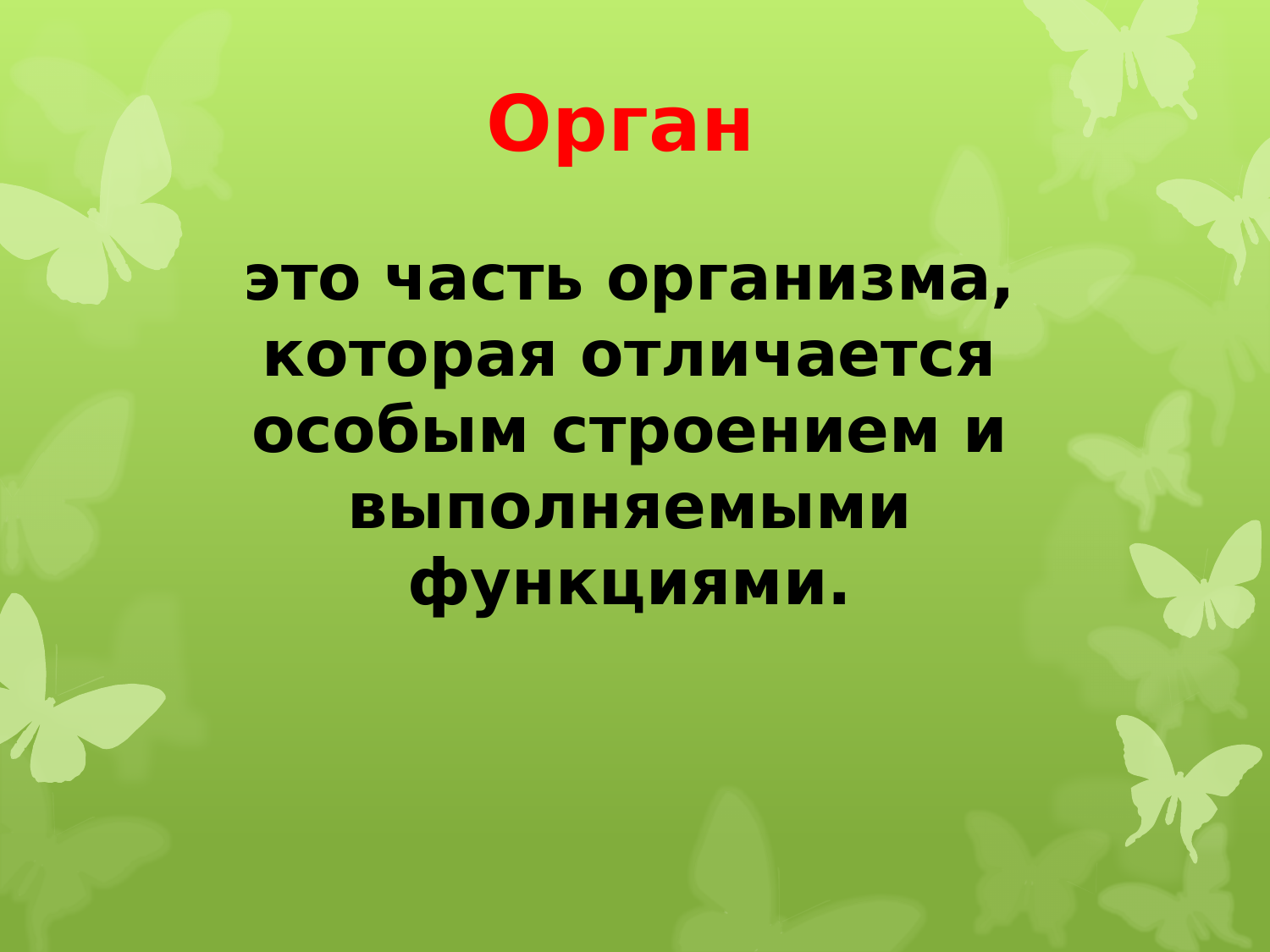

# Орган
это часть организма, которая отличается особым строением и выполняемыми функциями.